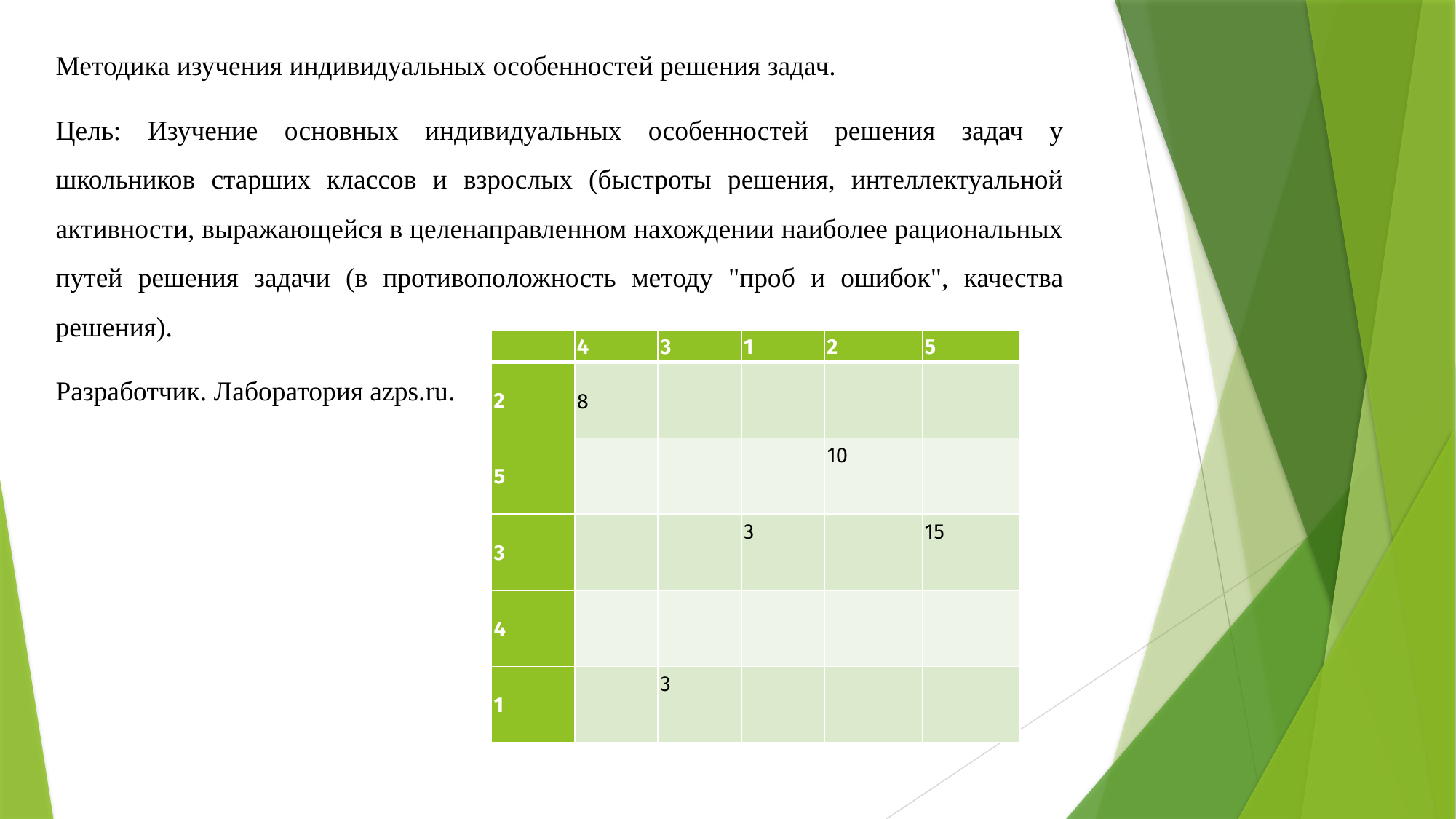

Методика изучения индивидуальных особенностей решения задач.
Цель: Изучение основных индивидуальных особенностей решения задач у школьников старших классов и взрослых (быстроты решения, интеллектуальной активности, выражающейся в целенаправленном нахождении наиболее рациональных путей решения задачи (в противоположность методу "проб и ошибок", качества решения).
Разработчик. Лаборатория azps.ru.
|  | 4 | 3 | 1 | 2 | 5 |
| --- | --- | --- | --- | --- | --- |
| 2 | 8 |  |  |  |  |
| 5 |  |  |  | 10 |  |
| 3 |  |  | 3 |  | 15 |
| 4 |  |  |  |  |  |
| 1 |  | 3 |  |  |  |